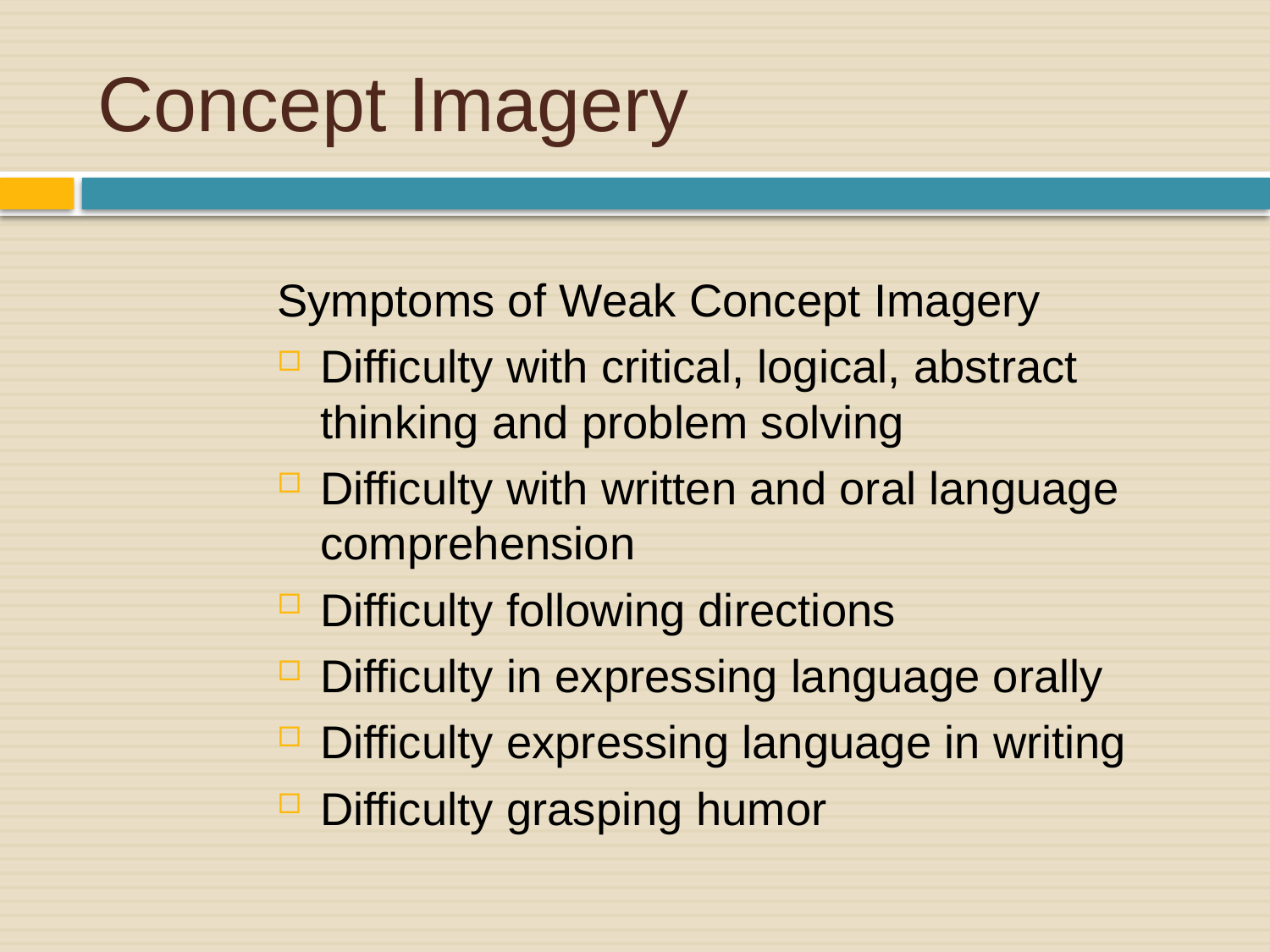

# Concept Imagery
Symptoms of Weak Concept Imagery
Difficulty with critical, logical, abstract thinking and problem solving
Difficulty with written and oral language comprehension
Difficulty following directions
Difficulty in expressing language orally
Difficulty expressing language in writing
Difficulty grasping humor